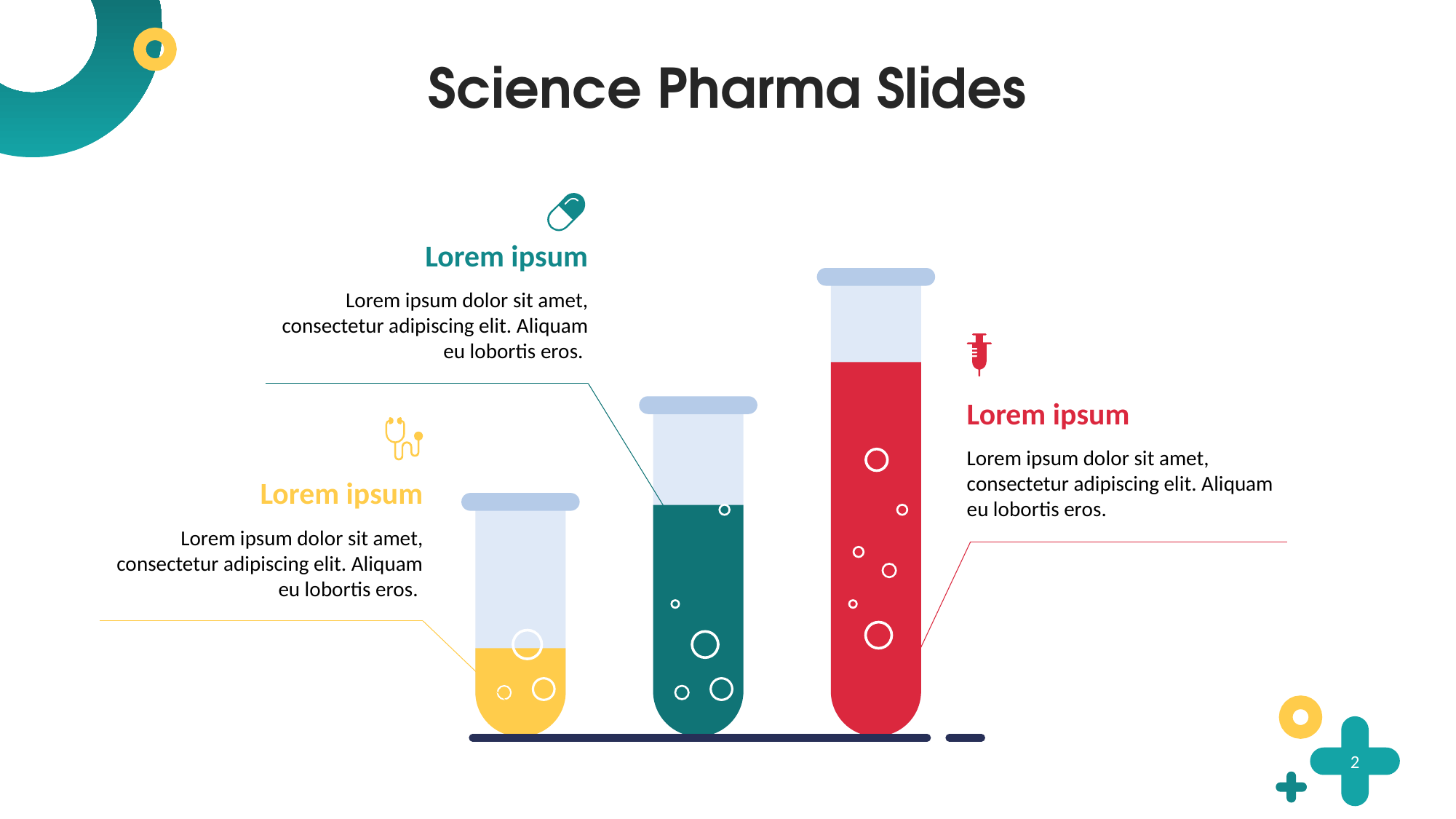

# Science Pharma Slides

Lorem ipsum

Lorem ipsum dolor sit amet, consectetur adipiscing elit. Aliquam eu lobortis eros.

Lorem ipsum

Lorem ipsum dolor sit amet, consectetur adipiscing elit. Aliquam eu lobortis eros.
Lorem ipsum
Lorem ipsum dolor sit amet, consectetur adipiscing elit. Aliquam eu lobortis eros.
2